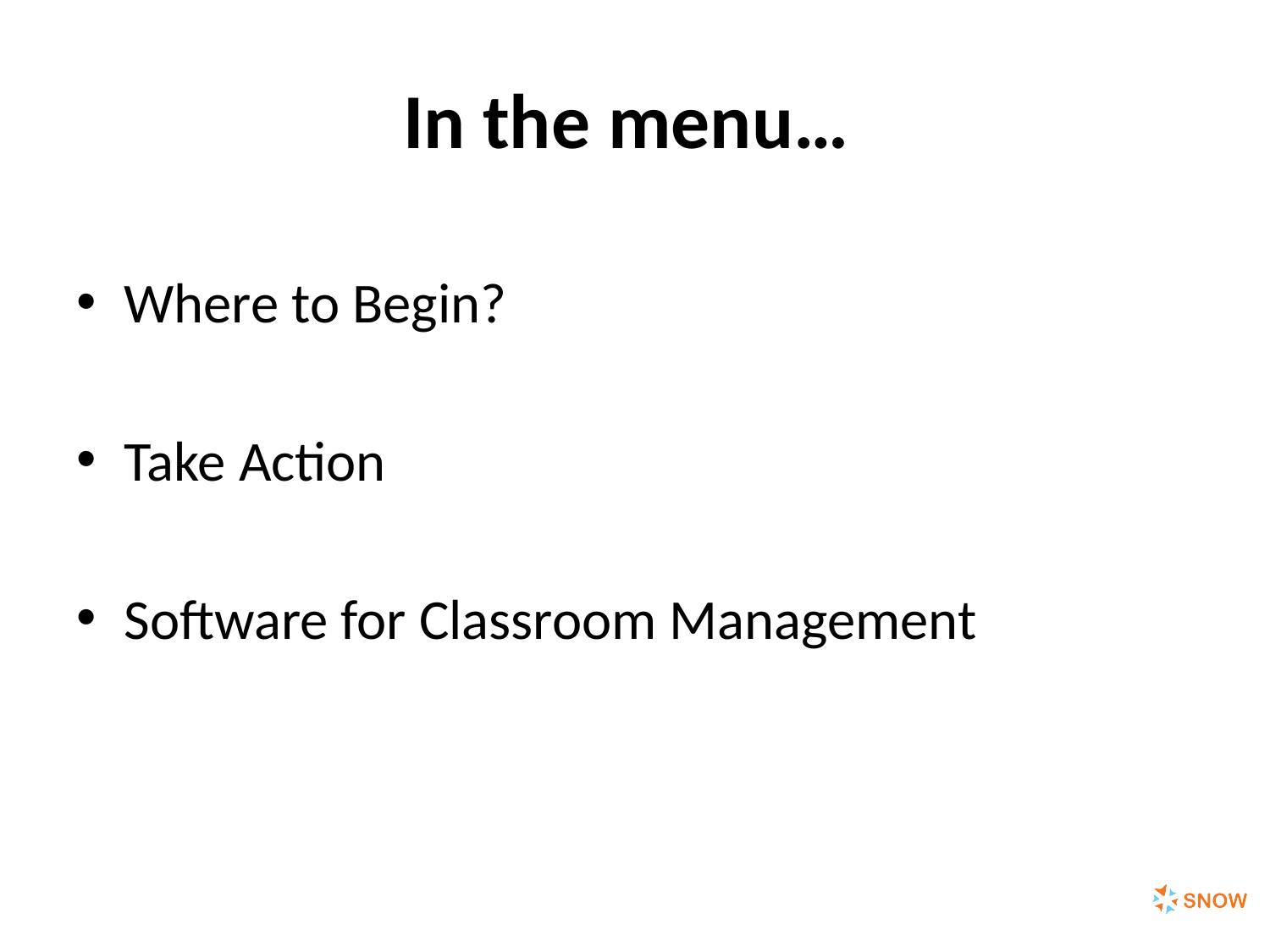

# In the menu…
Where to Begin?

Take Action

Software for Classroom Management